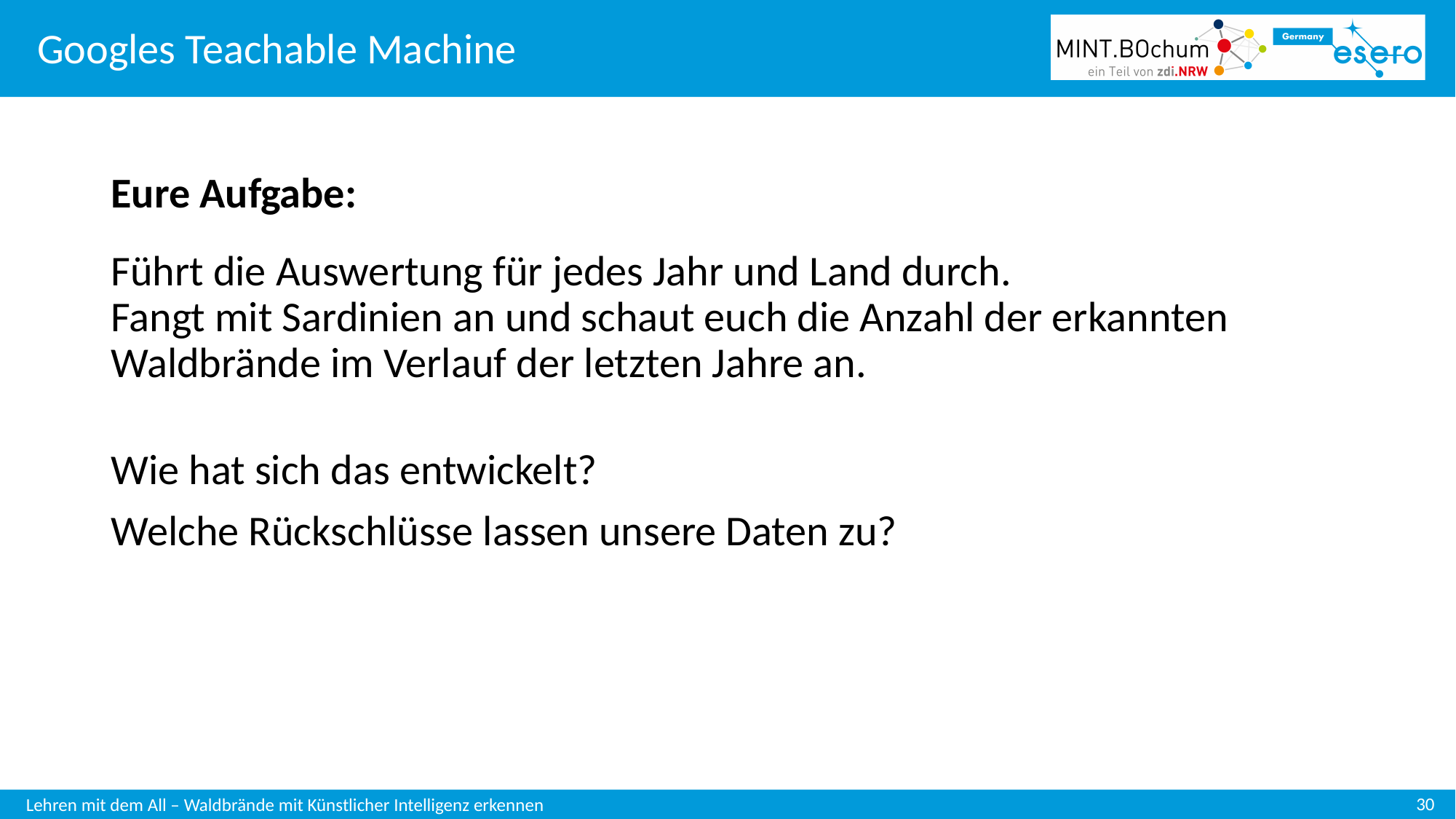

# Googles Teachable Machine
Eure Aufgabe:
Führt die Auswertung für jedes Jahr und Land durch.
Fangt mit Sardinien an und schaut euch die Anzahl der erkannten Waldbrände im Verlauf der letzten Jahre an.
Wie hat sich das entwickelt?
Welche Rückschlüsse lassen unsere Daten zu?